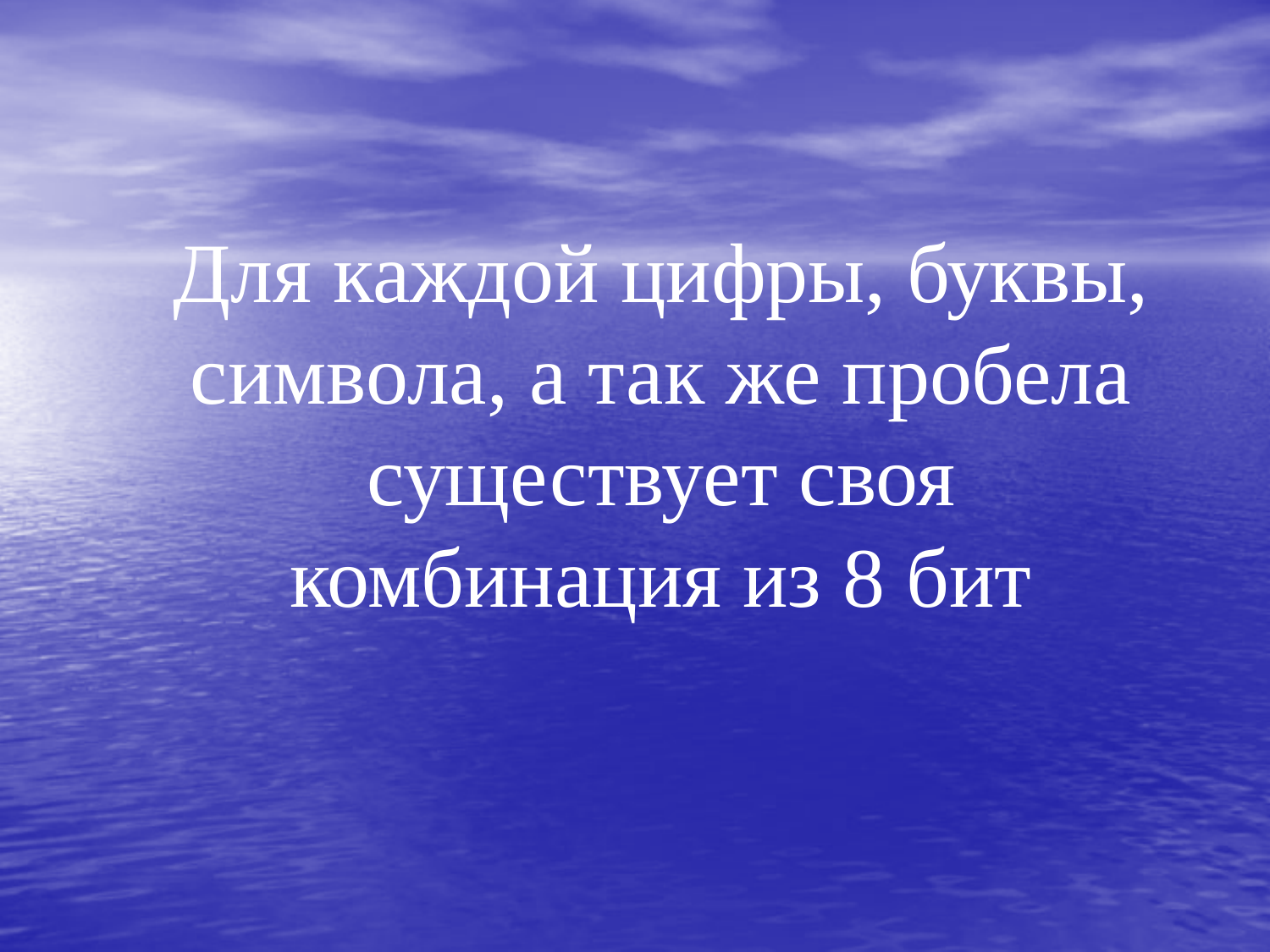

Для каждой цифры, буквы, символа, а так же пробела существует своя комбинация из 8 бит